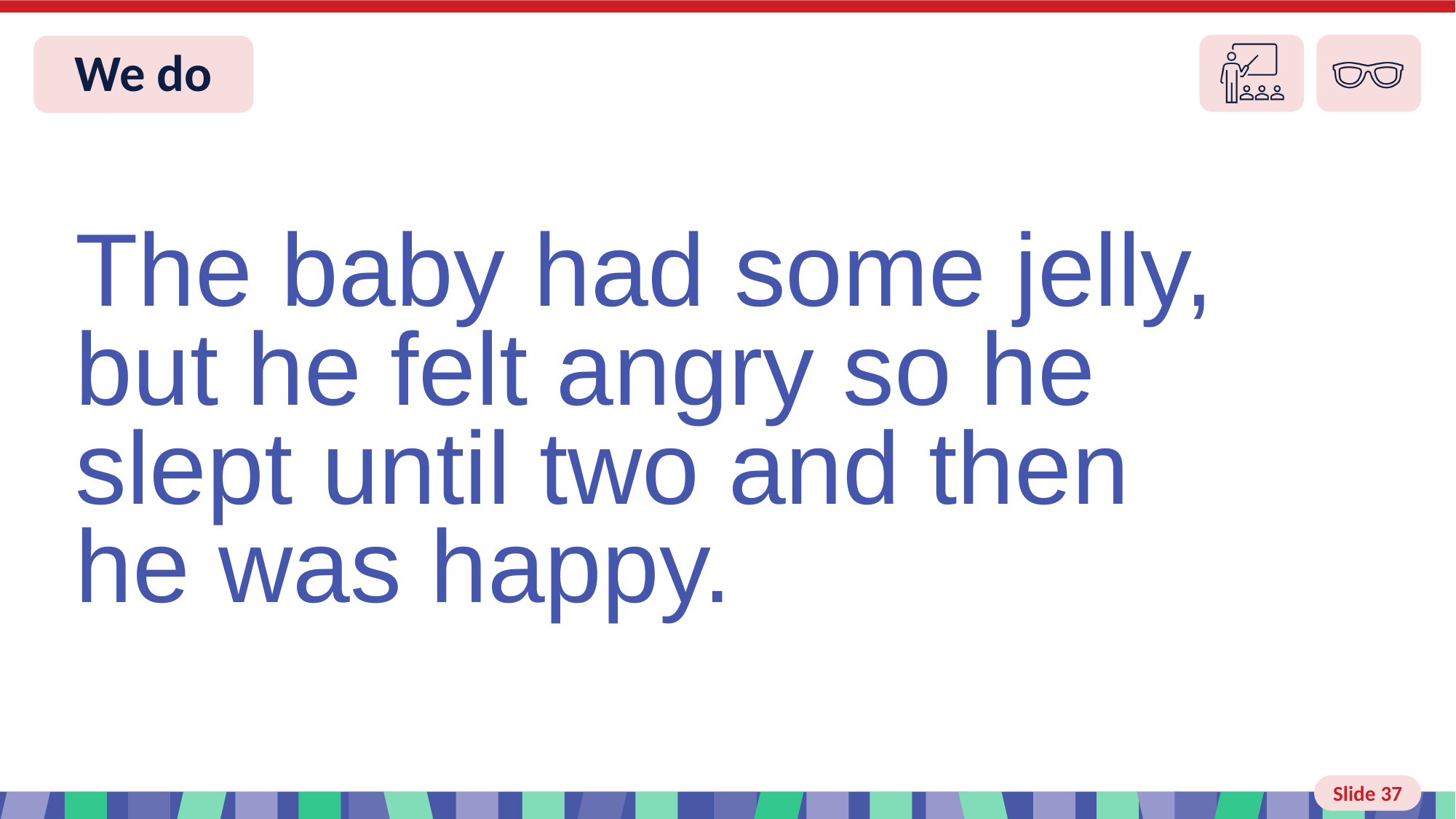

# Slide 37 We do
The baby had some jelly, but he felt angry so he
slept until two and then
he was happy.